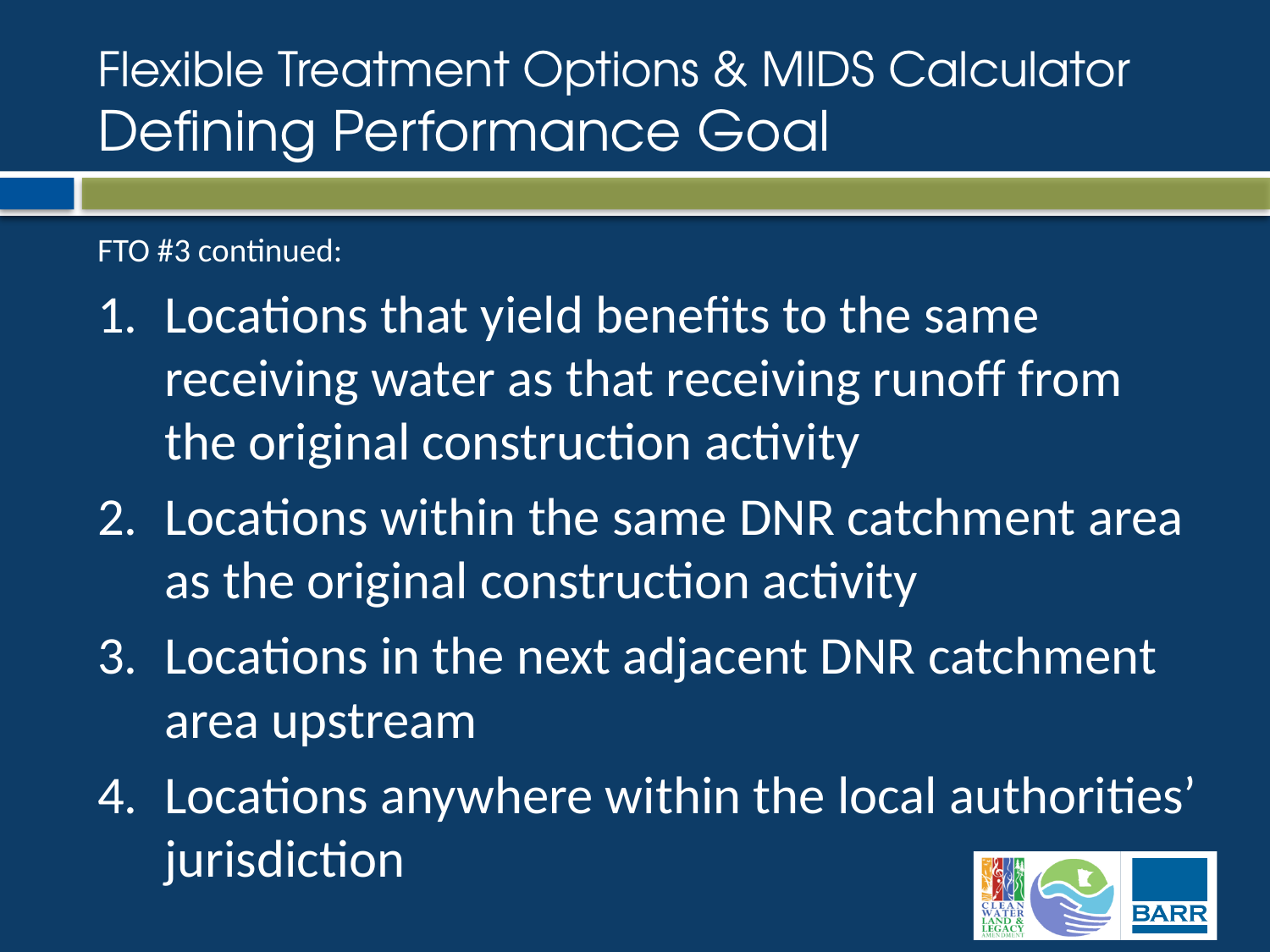

# Flexible Treatment Options & MIDS Calculator Defining Performance Goal
FTO #3 continued:
Locations that yield benefits to the same receiving water as that receiving runoff from the original construction activity
Locations within the same DNR catchment area as the original construction activity
Locations in the next adjacent DNR catchment area upstream
Locations anywhere within the local authorities’ jurisdiction